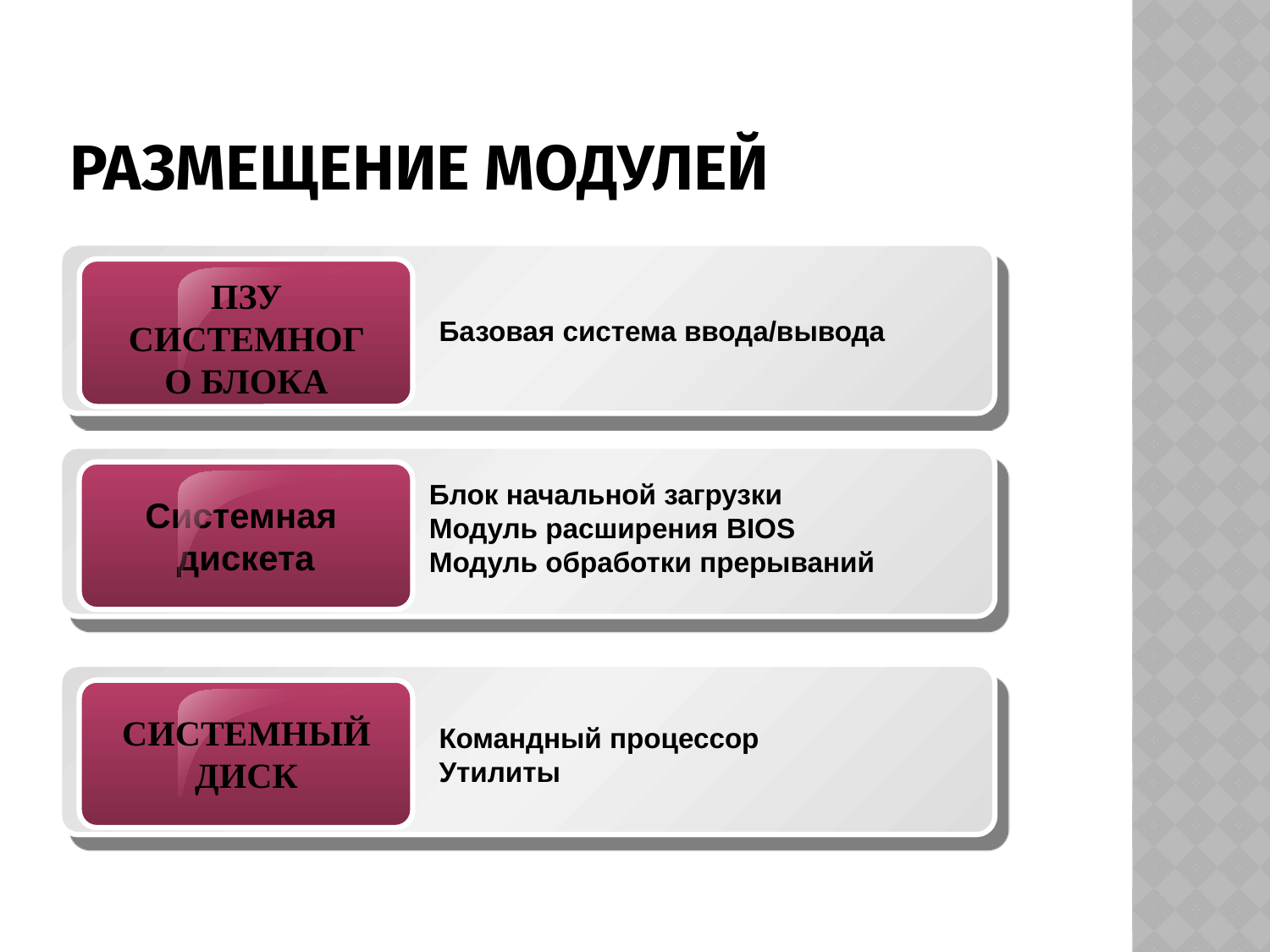

# Размещение модулей

ПЗУ системного блока

Базовая система ввода/вывода

Системная
дискета

Блок начальной загрузки
Модуль расширения BIOS
Модуль обработки прерываний

Командный процессор
Утилиты
Системный диск